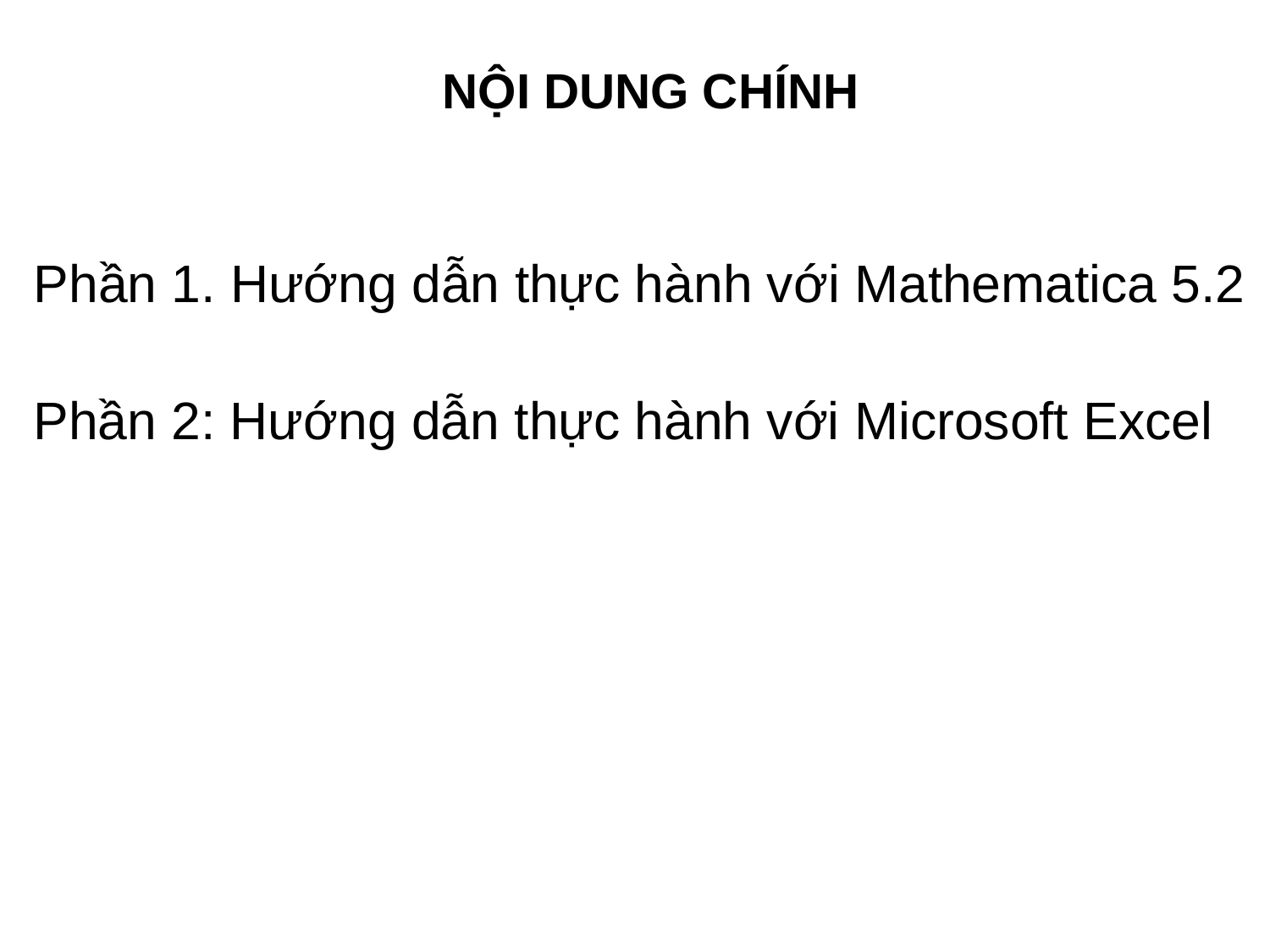

NỘI DUNG CHÍNH
Phần 1. Hướng dẫn thực hành với Mathematica 5.2
Phần 2: Hướng dẫn thực hành với Microsoft Excel